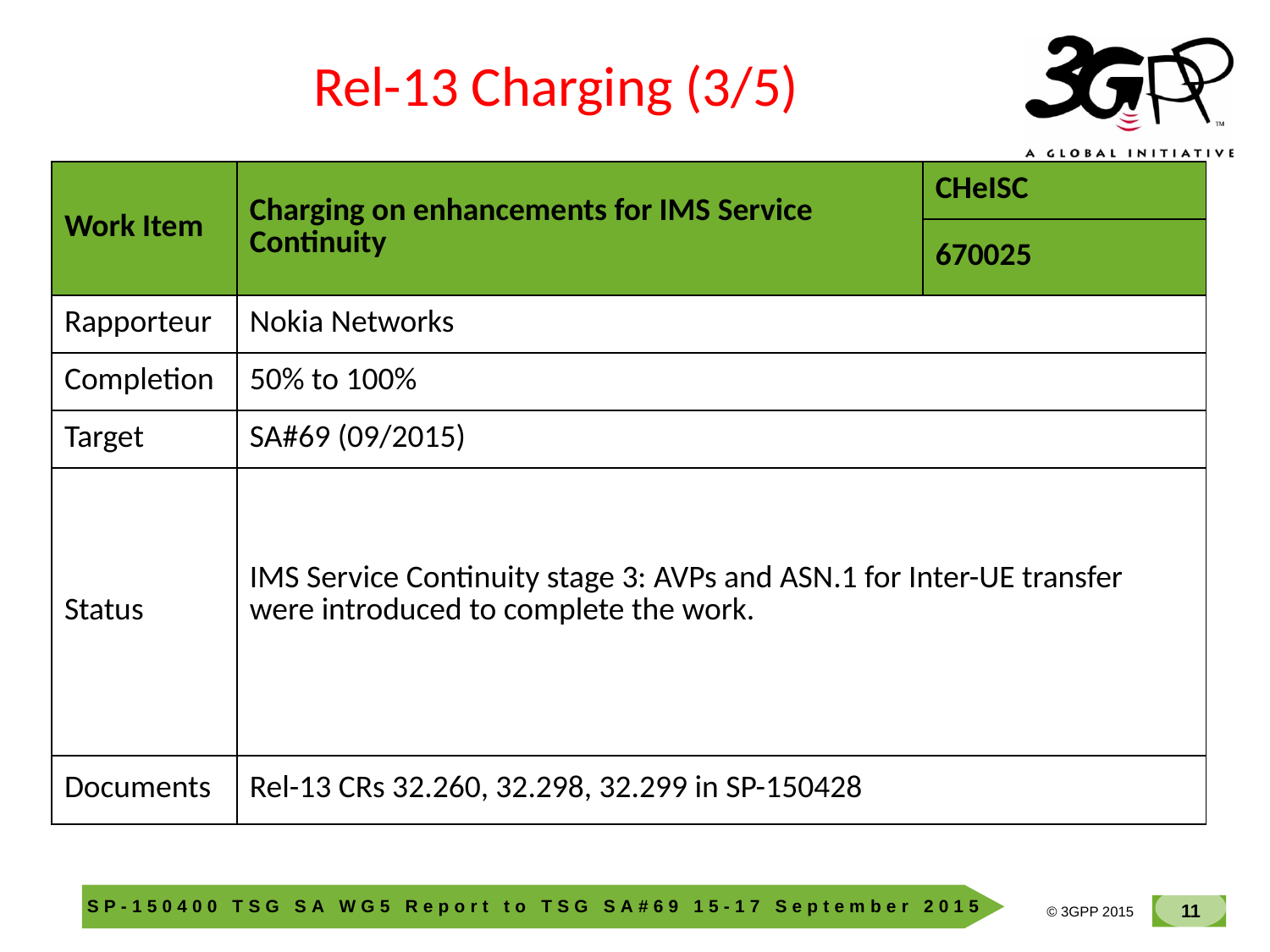

Rel-13 Charging (3/5)
| Work Item | Charging on enhancements for IMS Service Continuity | CHeISC |
| --- | --- | --- |
|  |  | 670025 |
| Rapporteur | Nokia Networks |  |
| Completion | 50% to 100% |  |
| Target | SA#69 (09/2015) |  |
| Status | IMS Service Continuity stage 3: AVPs and ASN.1 for Inter-UE transfer were introduced to complete the work. |  |
| Documents | Rel-13 CRs 32.260, 32.298, 32.299 in SP-150428 |  |